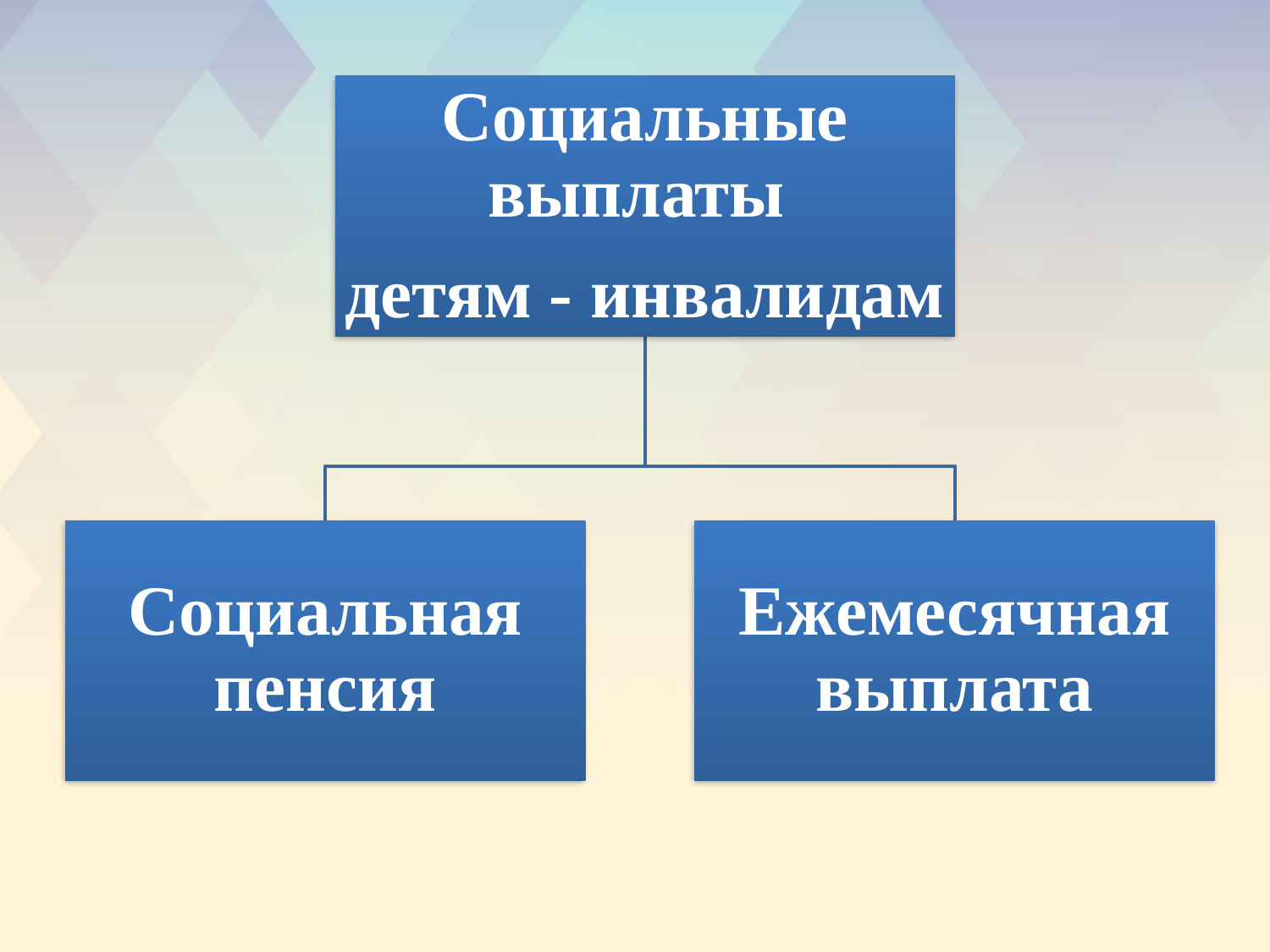

Социальные выплаты
детям - инвалидам
Социальная пенсия
Ежемесячная выплата